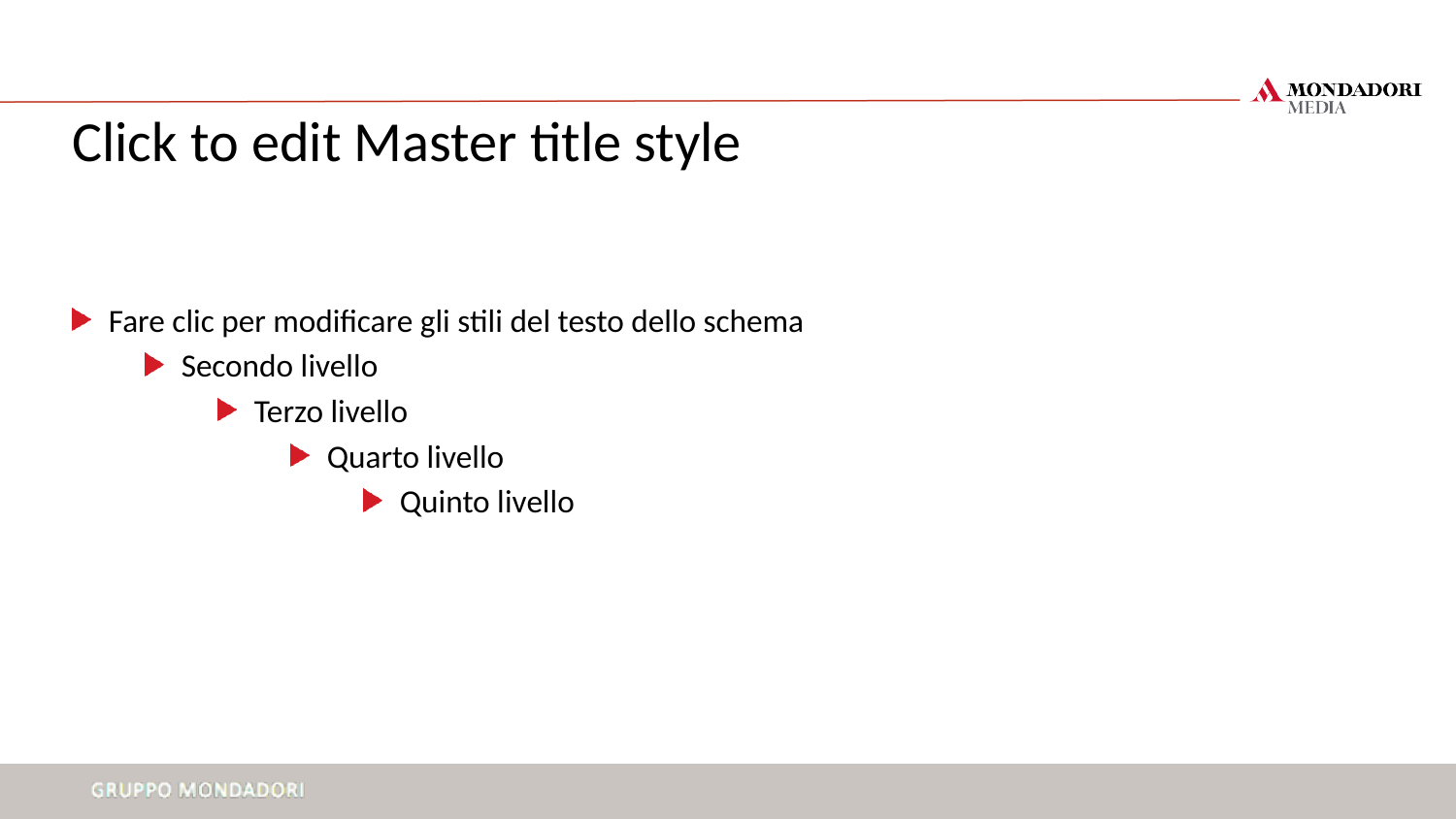

Click to edit Master title style
Fare clic per modificare gli stili del testo dello schema
Secondo livello
Terzo livello
Quarto livello
Quinto livello